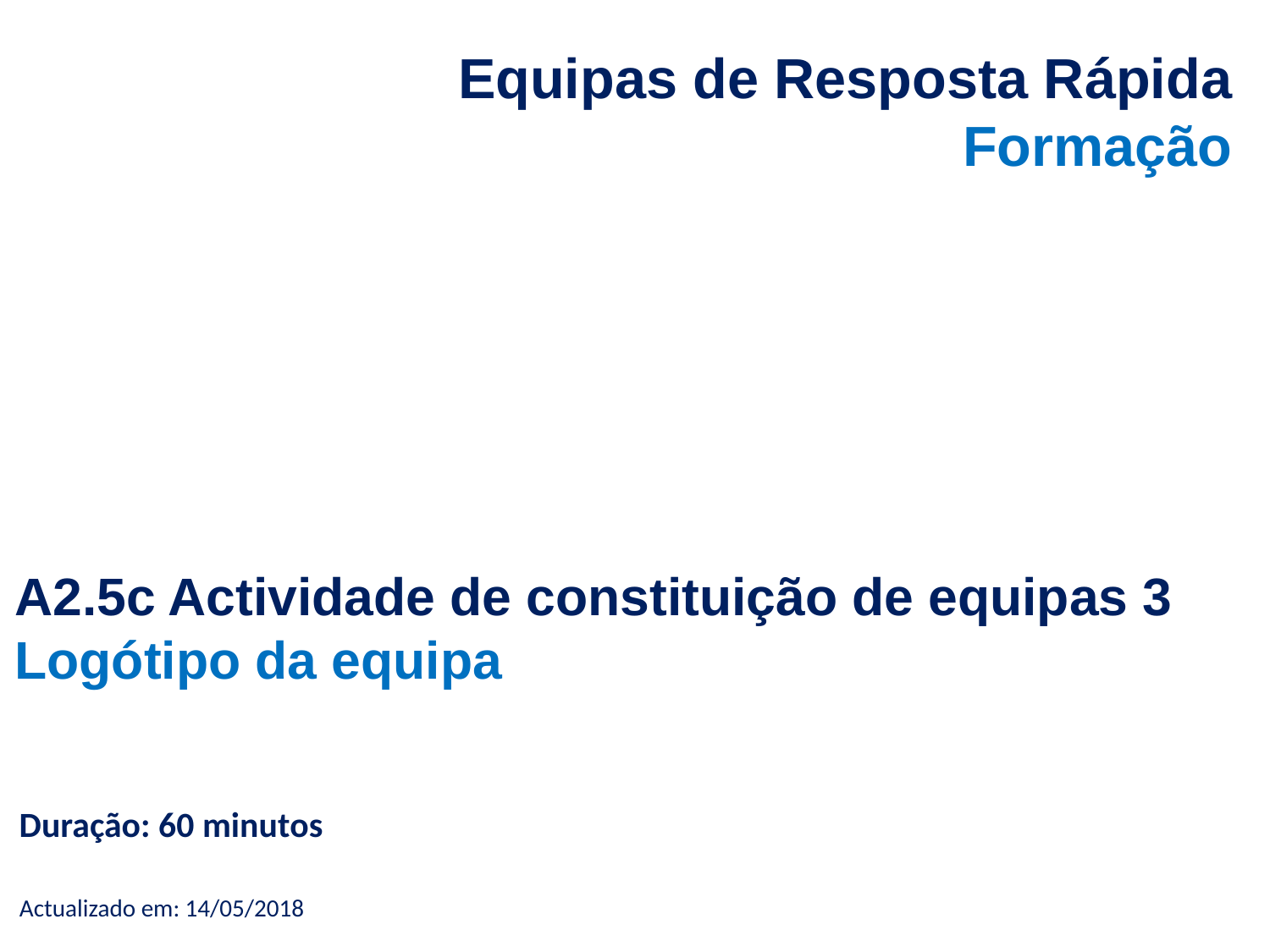

Equipas de Resposta Rápida
Formação
# A2.5c Actividade de constituição de equipas 3 Logótipo da equipa
Duração: 60 minutos
Actualizado em: 14/05/2018